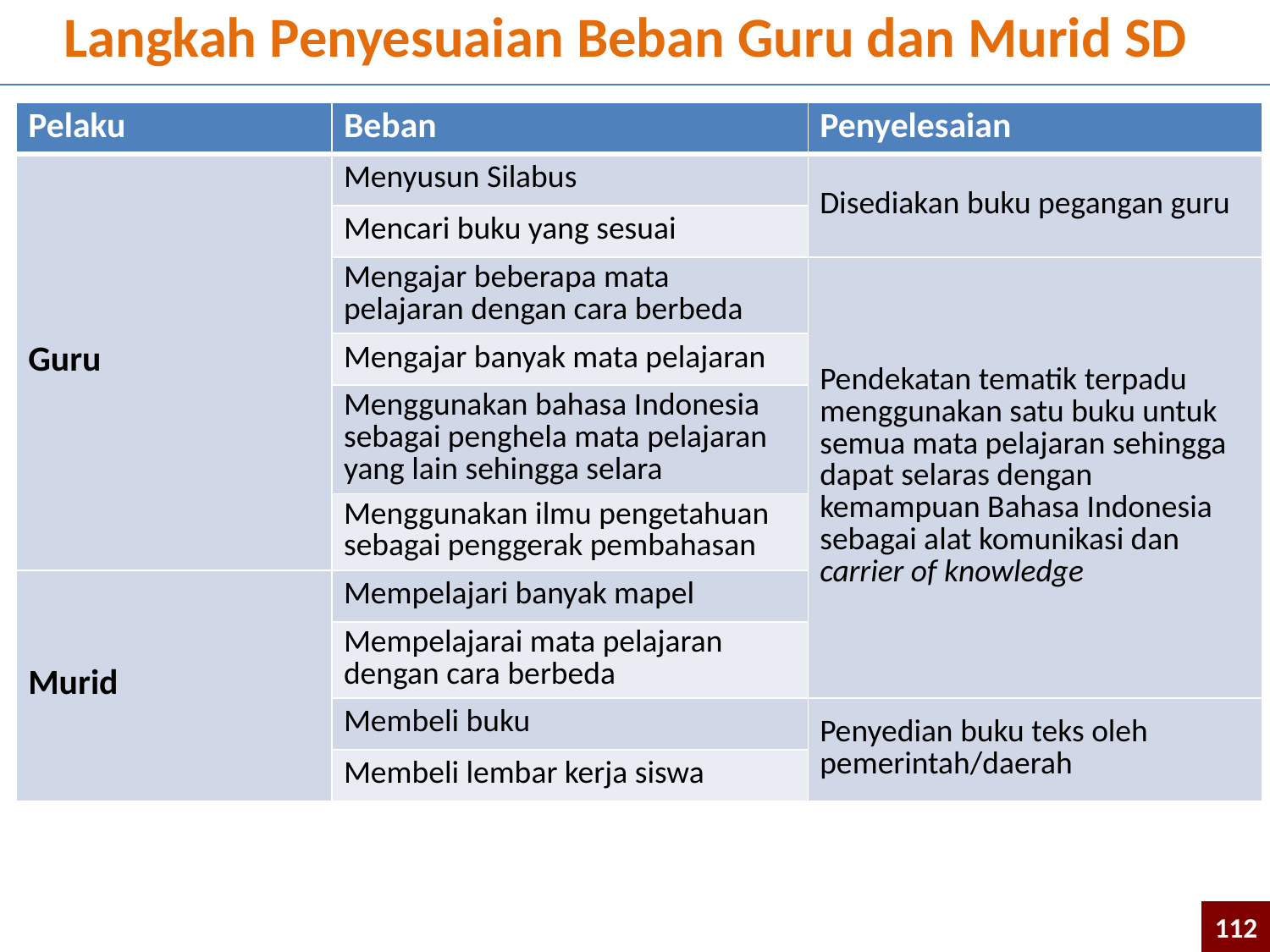

Langkah Penyesuaian Beban Guru dan Murid SD
| Pelaku | Beban | Penyelesaian |
| --- | --- | --- |
| Guru | Menyusun Silabus | Disediakan buku pegangan guru |
|  | Mencari buku yang sesuai |  |
|  | Mengajar beberapa mata pelajaran dengan cara berbeda | Pendekatan tematik terpadu menggunakan satu buku untuk semua mata pelajaran sehingga dapat selaras dengan kemampuan Bahasa Indonesia sebagai alat komunikasi dan carrier of knowledge |
|  | Mengajar banyak mata pelajaran |  |
|  | Menggunakan bahasa Indonesia sebagai penghela mata pelajaran yang lain sehingga selara |  |
|  | Menggunakan ilmu pengetahuan sebagai penggerak pembahasan |  |
| Murid | Mempelajari banyak mapel |  |
|  | Mempelajarai mata pelajaran dengan cara berbeda |  |
|  | Membeli buku | Penyedian buku teks oleh pemerintah/daerah |
|  | Membeli lembar kerja siswa |  |
112